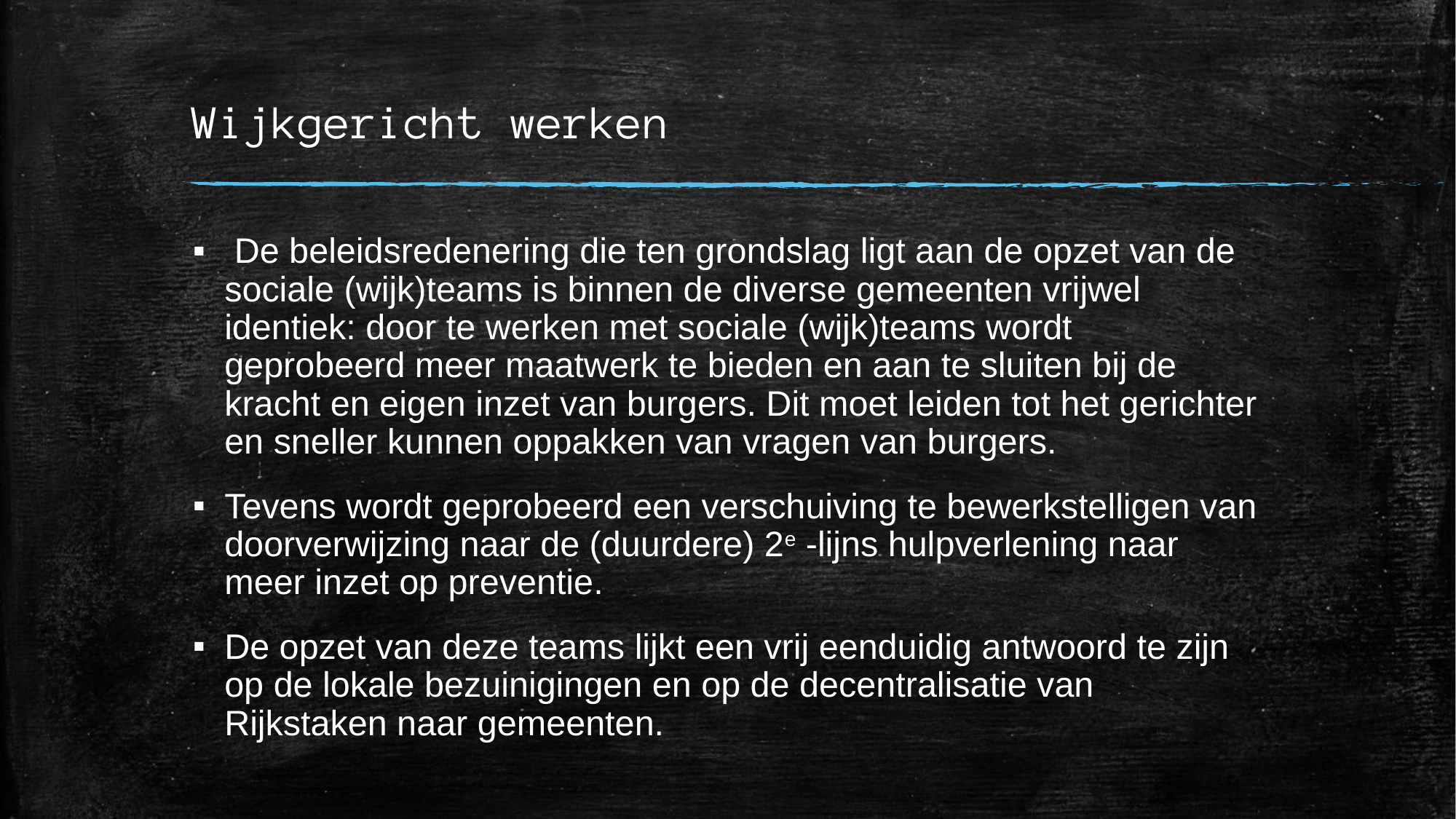

# Wijkgericht werken
 De beleidsredenering die ten grondslag ligt aan de opzet van de sociale (wijk)teams is binnen de diverse gemeenten vrijwel identiek: door te werken met sociale (wijk)teams wordt geprobeerd meer maatwerk te bieden en aan te sluiten bij de kracht en eigen inzet van burgers. Dit moet leiden tot het gerichter en sneller kunnen oppakken van vragen van burgers.
Tevens wordt geprobeerd een verschuiving te bewerkstelligen van doorverwijzing naar de (duurdere) 2e -lijns hulpverlening naar meer inzet op preventie.
De opzet van deze teams lijkt een vrij eenduidig antwoord te zijn op de lokale bezuinigingen en op de decentralisatie van Rijkstaken naar gemeenten.